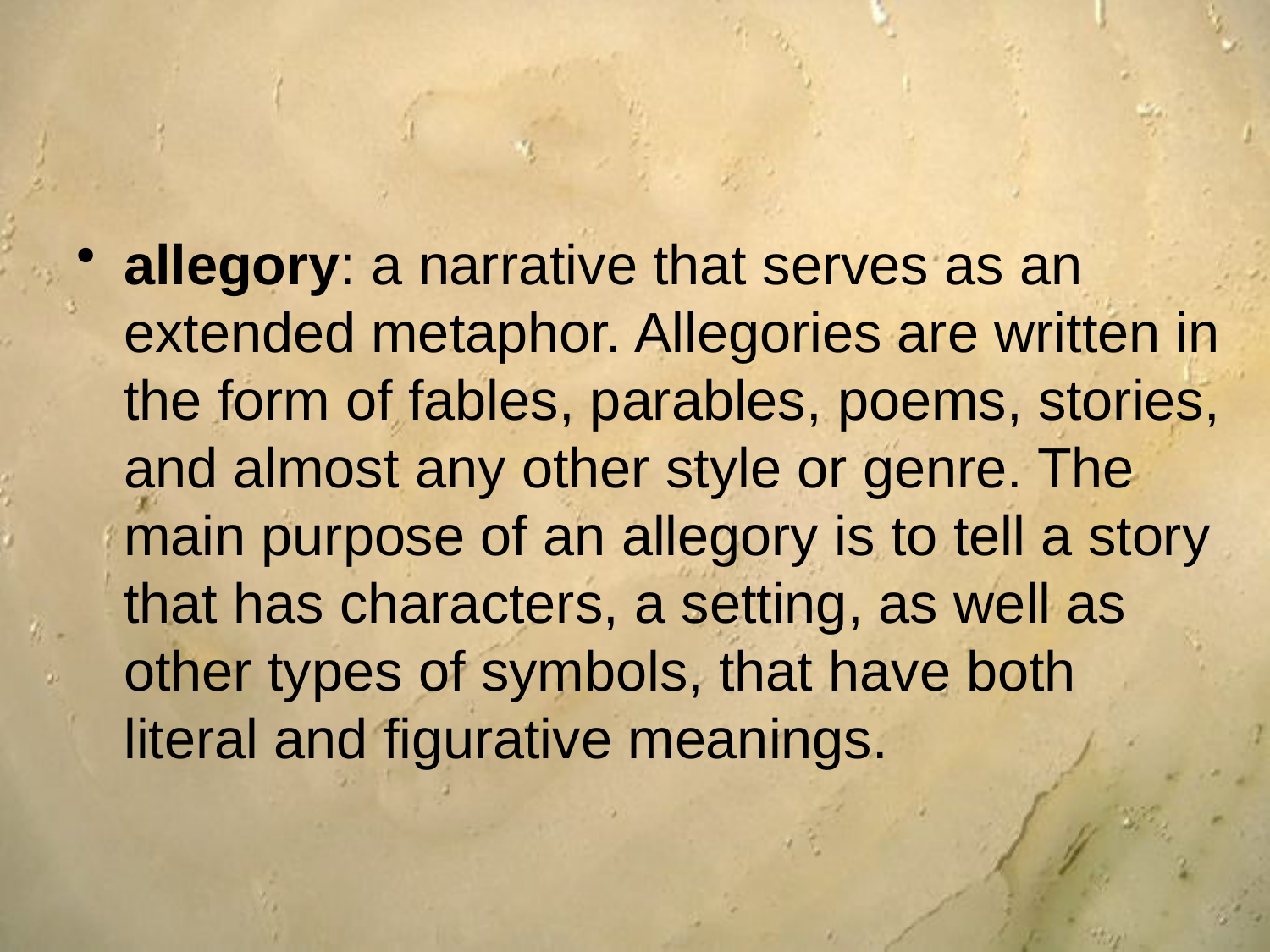

#
allegory: a narrative that serves as an extended metaphor. Allegories are written in the form of fables, parables, poems, stories, and almost any other style or genre. The main purpose of an allegory is to tell a story that has characters, a setting, as well as other types of symbols, that have both literal and figurative meanings.